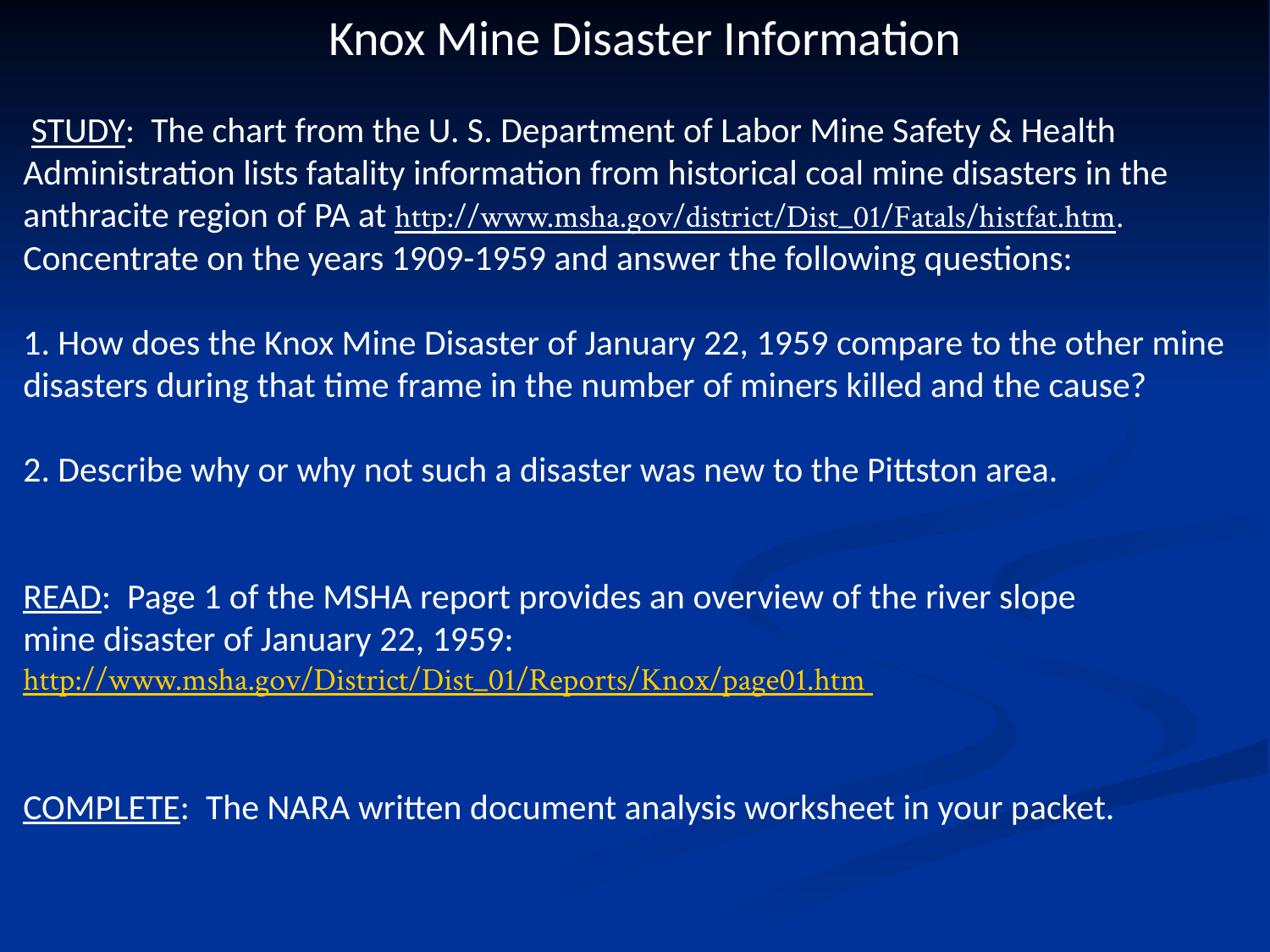

Knox Mine Disaster Information
 STUDY:  The chart from the U. S. Department of Labor Mine Safety & Health
Administration lists fatality information from historical coal mine disasters in the
anthracite region of PA at http://www.msha.gov/district/Dist_01/Fatals/histfat.htm. Concentrate on the years 1909-1959 and answer the following questions:

1. How does the Knox Mine Disaster of January 22, 1959 compare to the other mine
disasters during that time frame in the number of miners killed and the cause?

2. Describe why or why not such a disaster was new to the Pittston area.
READ:  Page 1 of the MSHA report provides an overview of the river slope
mine disaster of January 22, 1959: http://www.msha.gov/District/Dist_01/Reports/Knox/page01.htm

COMPLETE:  The NARA written document analysis worksheet in your packet.